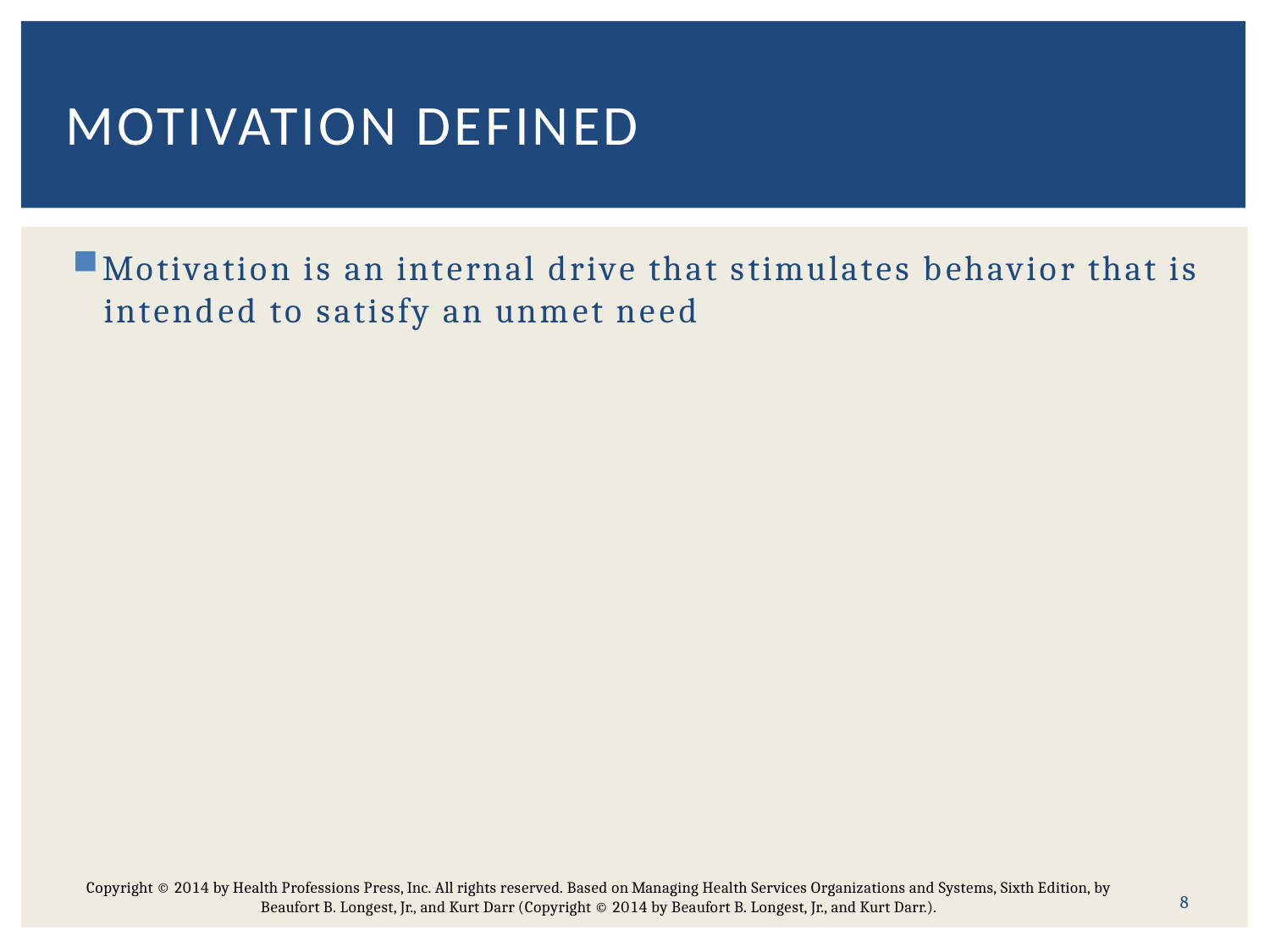

# Motivation Defined
Motivation is an internal drive that stimulates behavior that is intended to satisfy an unmet need
8